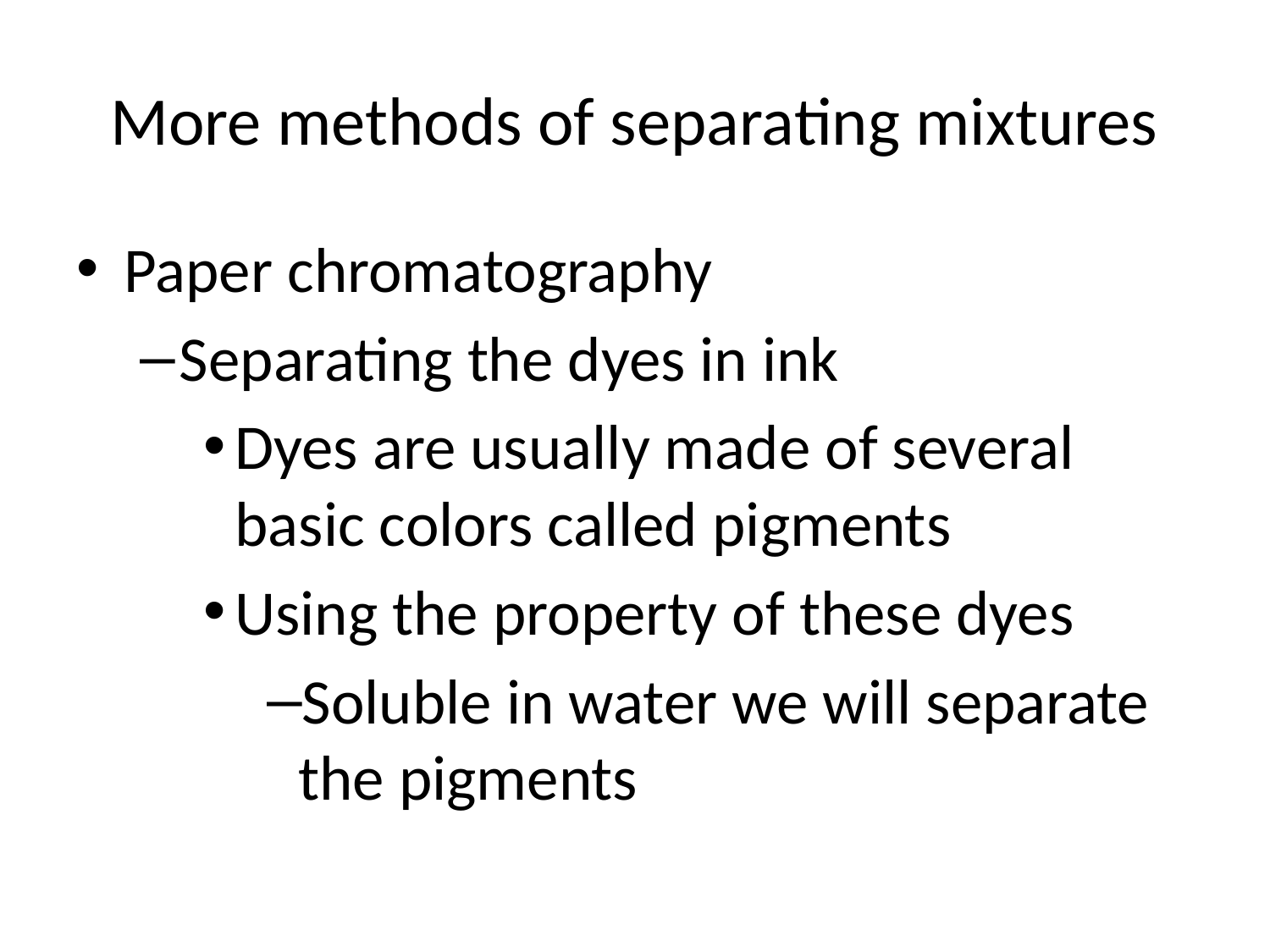

# More methods of separating mixtures
Paper chromatography
Separating the dyes in ink
Dyes are usually made of several basic colors called pigments
Using the property of these dyes
Soluble in water we will separate the pigments